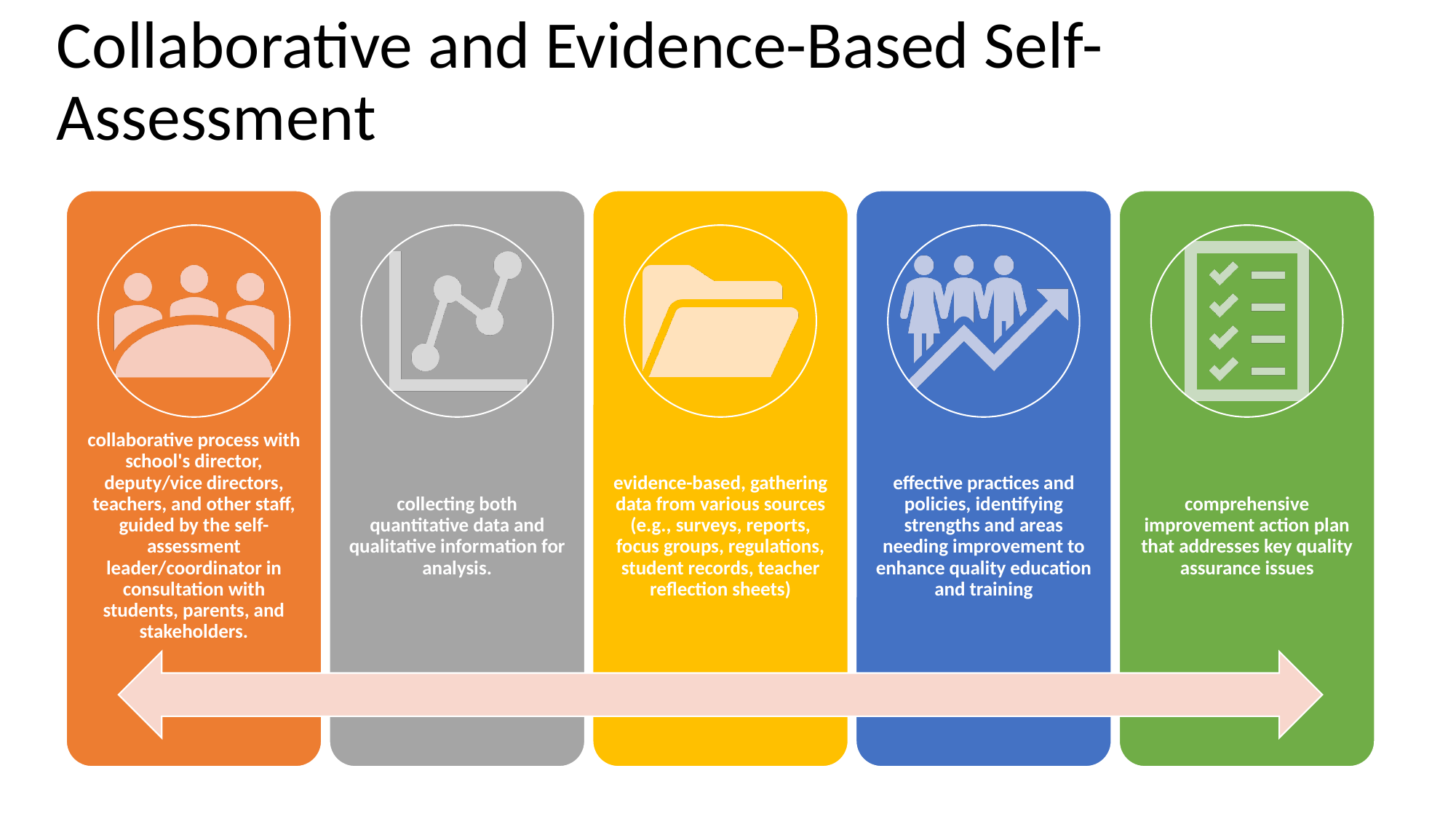

# Collaborative and Evidence-Based Self-Assessment
collaborative process with school's director, deputy/vice directors, teachers, and other staff, guided by the self-assessment leader/coordinator in consultation with students, parents, and stakeholders.
collecting both quantitative data and qualitative information for analysis.
evidence-based, gathering data from various sources (e.g., surveys, reports, focus groups, regulations, student records, teacher reflection sheets)
effective practices and policies, identifying strengths and areas needing improvement to enhance quality education and training
comprehensive improvement action plan that addresses key quality assurance issues